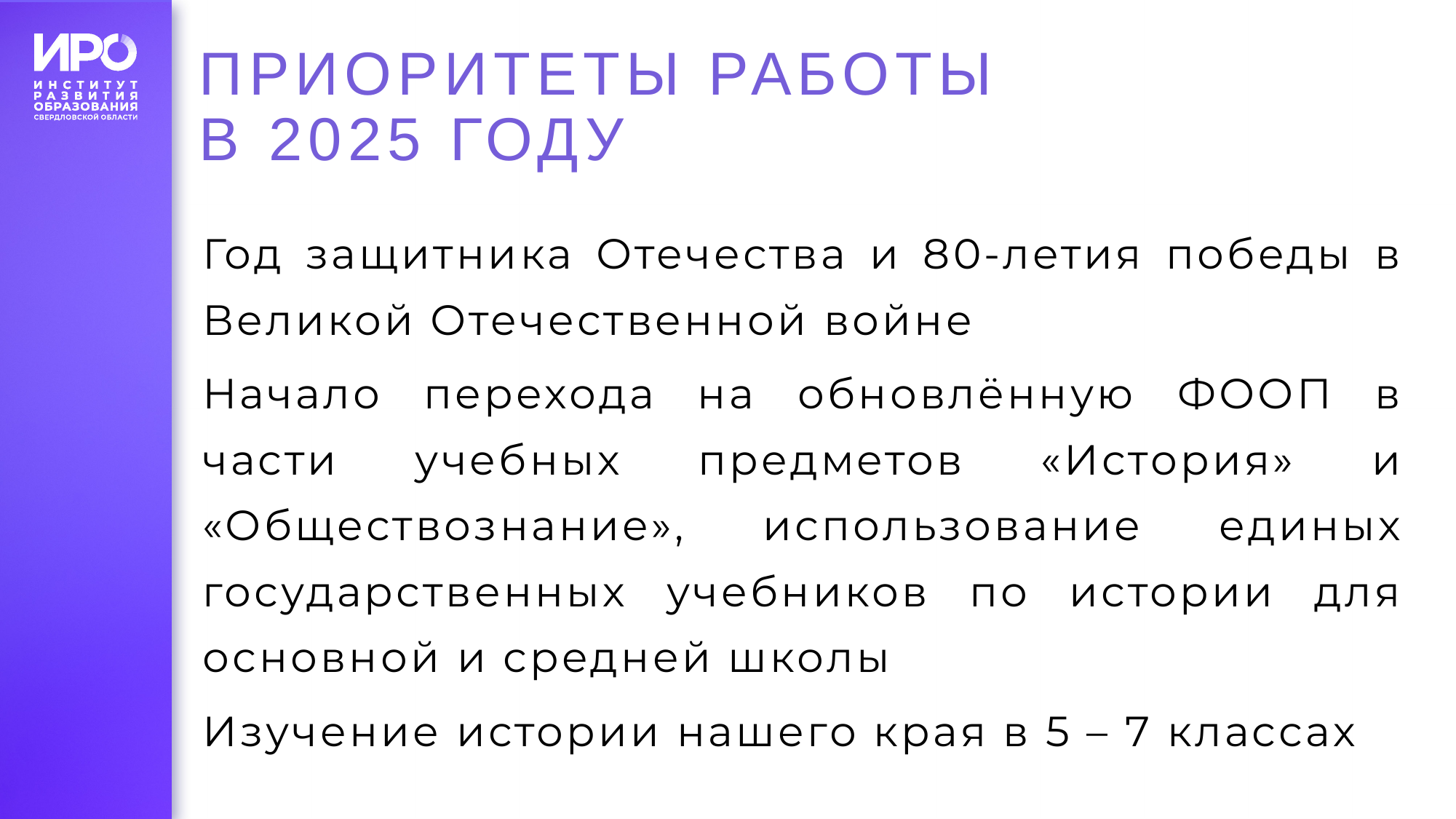

ПРИОРИТЕТЫ РАБОТЫ
В 2025 ГОДУ
Год защитника Отечества и 80-летия победы в Великой Отечественной войне
Начало перехода на обновлённую ФООП в части учебных предметов «История» и «Обществознание», использование единых государственных учебников по истории для основной и средней школы
Изучение истории нашего края в 5 – 7 классах